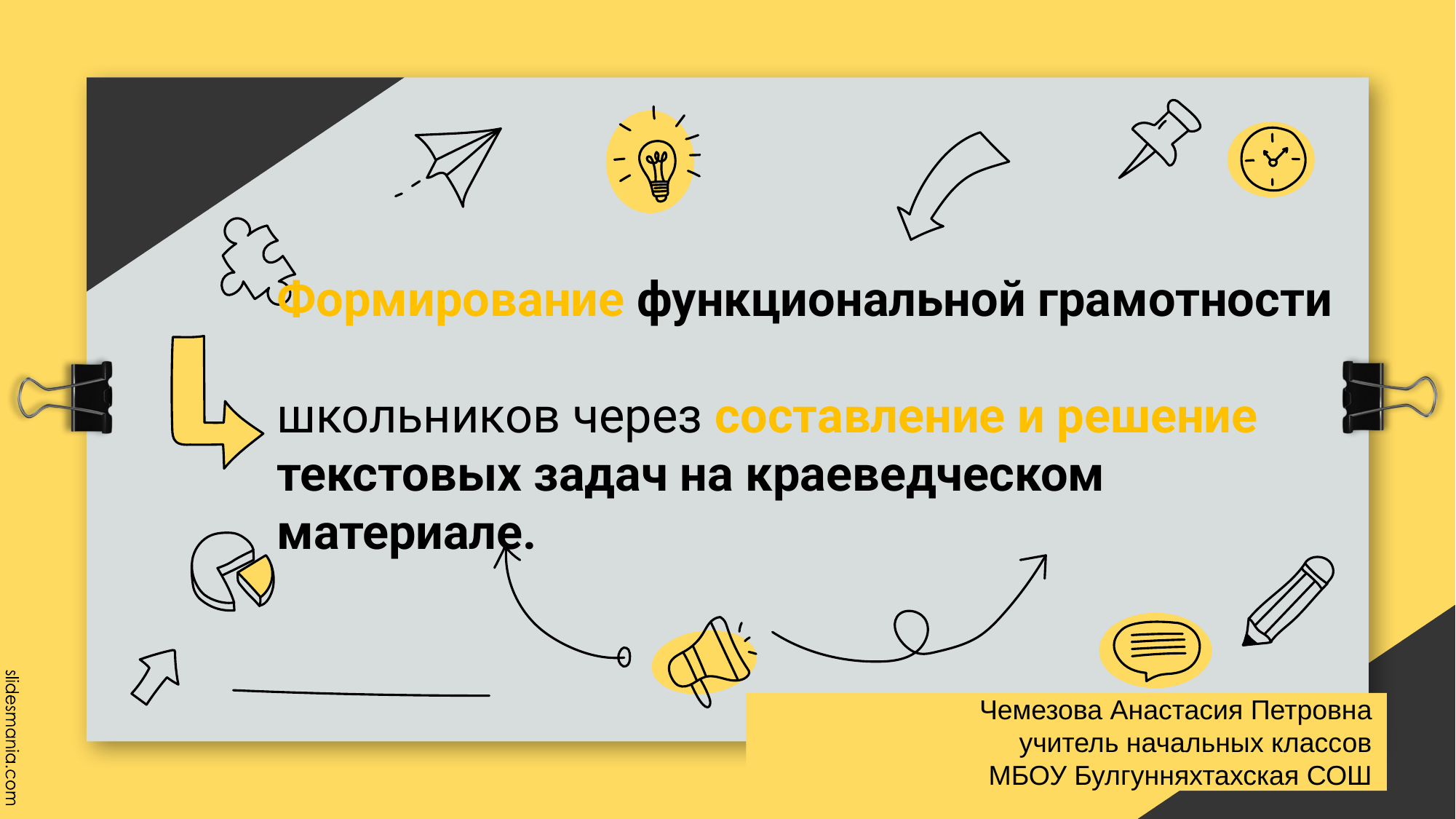

# Формирование функциональной грамотности школьников через составление и решение текстовых задач на краеведческом материале.
Чемезова Анастасия Петровна
учитель начальных классов
МБОУ Булгунняхтахская СОШ